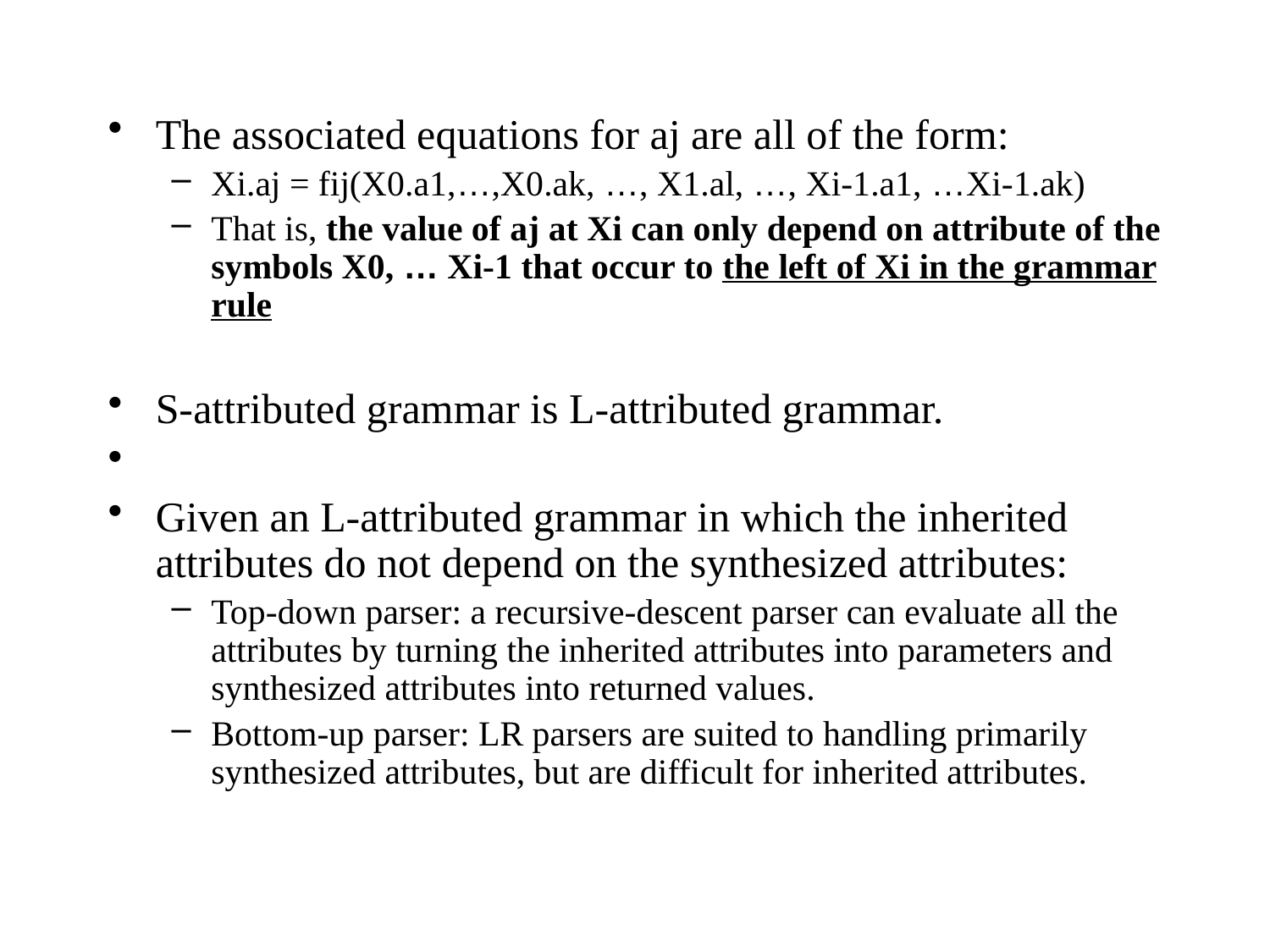

The associated equations for aj are all of the form:
Xi.aj = fij(X0.a1,…,X0.ak, …, X1.al, …, Xi-1.a1, …Xi-1.ak)
That is, the value of aj at Xi can only depend on attribute of the symbols X0, … Xi-1 that occur to the left of Xi in the grammar rule

S-attributed grammar is L-attributed grammar.

Given an L-attributed grammar in which the inherited attributes do not depend on the synthesized attributes:
Top-down parser: a recursive-descent parser can evaluate all the attributes by turning the inherited attributes into parameters and synthesized attributes into returned values.
Bottom-up parser: LR parsers are suited to handling primarily synthesized attributes, but are difficult for inherited attributes.